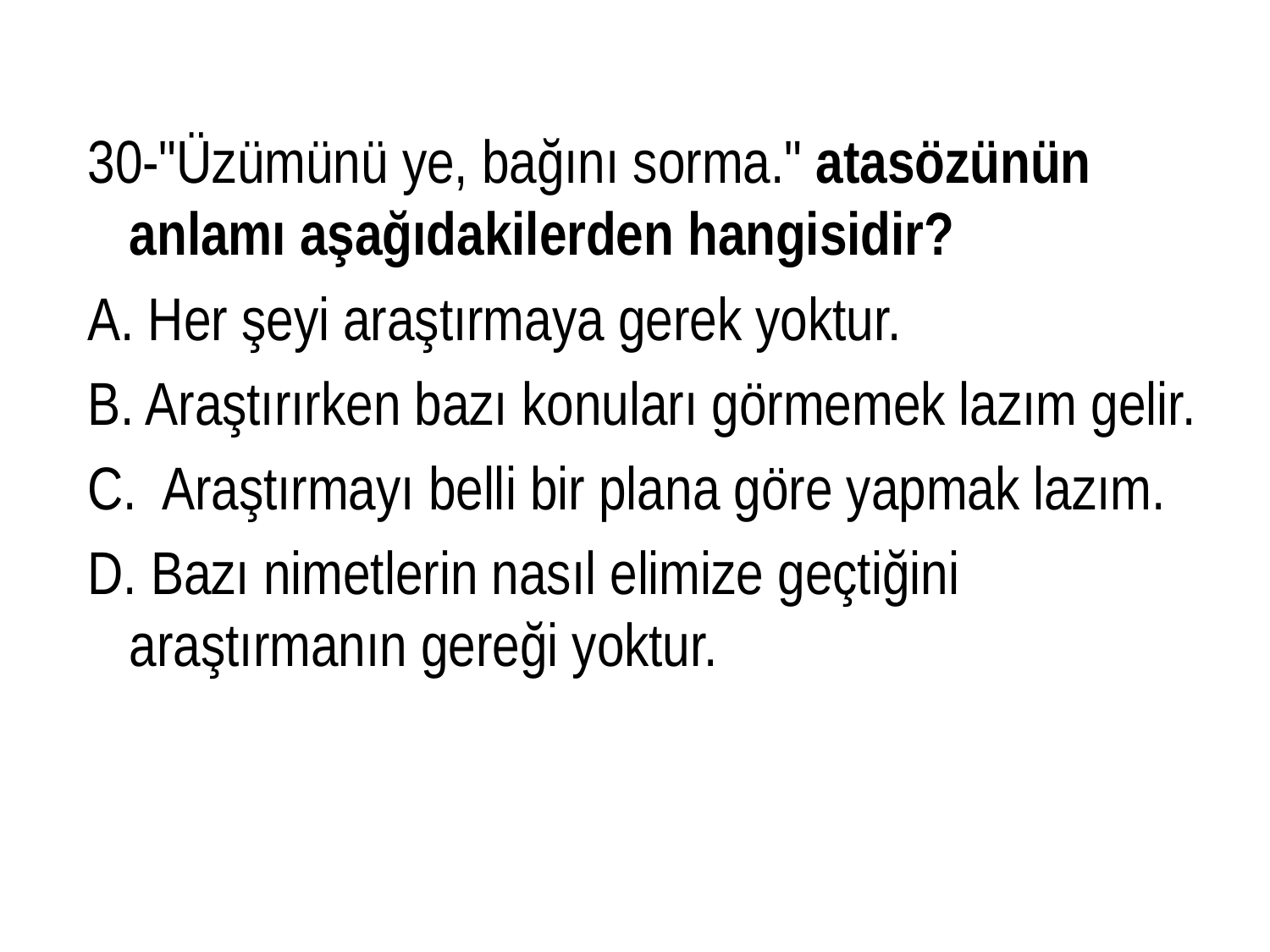

30-"Üzümünü ye, bağını sorma." atasözünün anlamı aşağıdakilerden hangisidir?
A. Her şeyi araştırmaya gerek yoktur.
B. Araştırırken bazı konuları görmemek lazım gelir.
C.  Araştırmayı belli bir plana göre yapmak lazım.
D. Bazı nimetlerin nasıl elimize geçtiğini araştırmanın gereği yoktur.